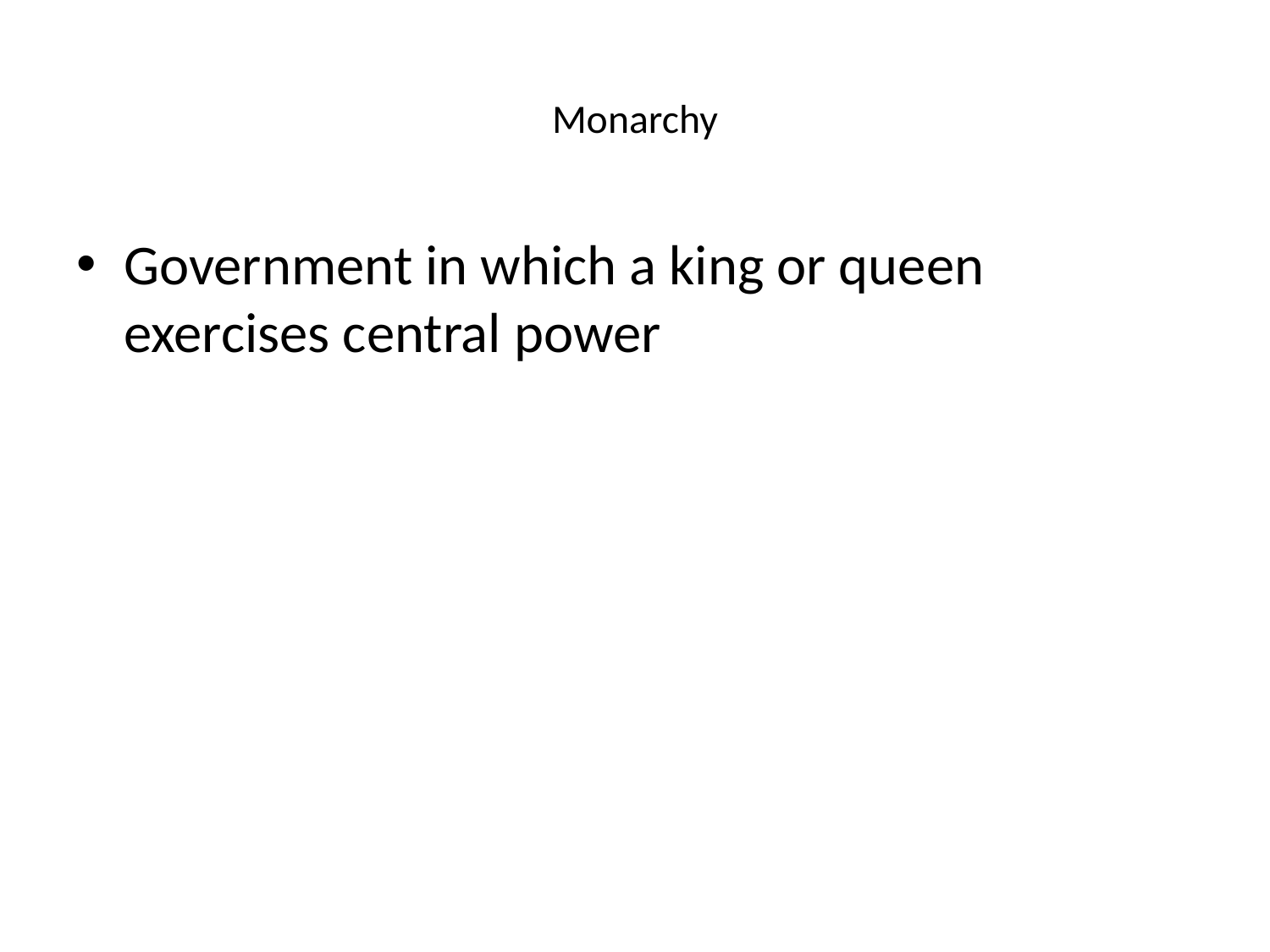

# Monarchy
Government in which a king or queen exercises central power